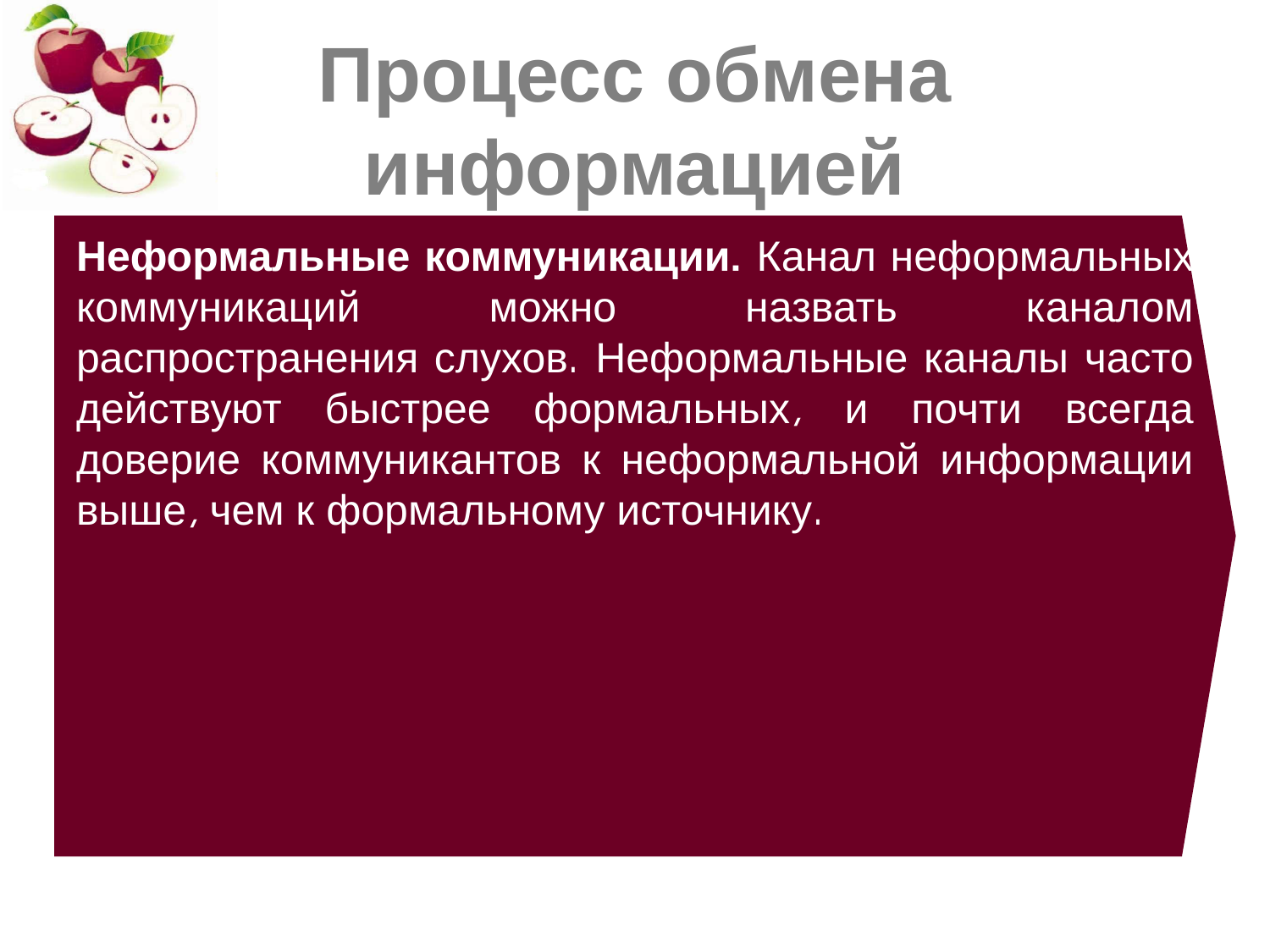

# Процесс обмена информацией
Неформальные коммуникации. Канал неформальных коммуникаций можно назвать каналом распространения слухов. Неформальные каналы часто действуют быстрее формальных, и почти всегда доверие коммуникантов к неформальной информации выше, чем к формальному источнику.